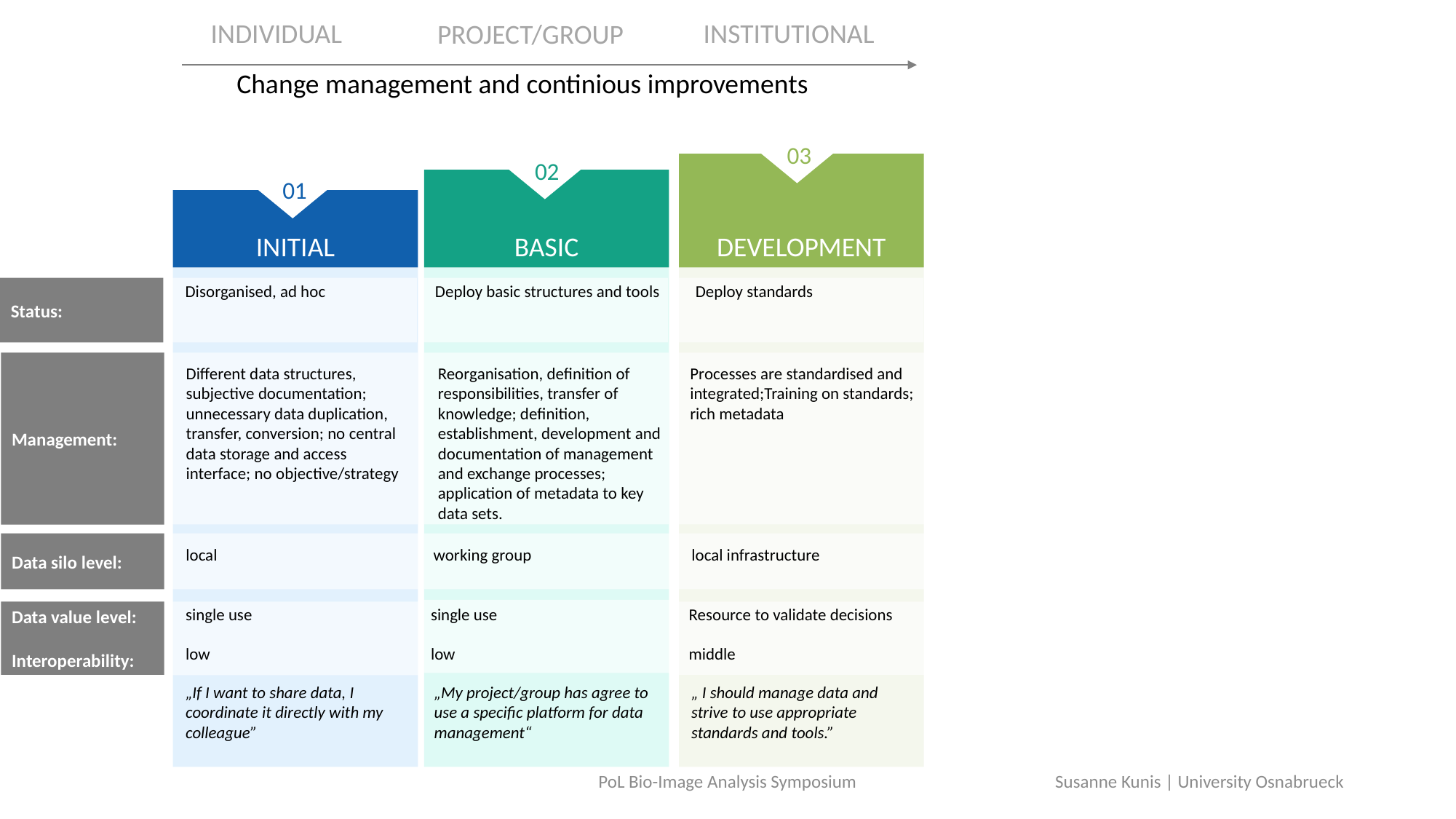

INSTITUTIONAL
INDIVIDUAL
PROJECT/GROUP
Change management and continious improvements

03

02

DEVELOPMENT

01

BASIC

INITIAL

Disorganised, ad hoc
Deploy basic structures and tools
Deploy standards

Status:

Management:

Different data structures, subjective documentation; unnecessary data duplication, transfer, conversion; no central data storage and access interface; no objective/strategy
Reorganisation, definition of responsibilities, transfer of knowledge; definition, establishment, development and documentation of management and exchange processes; application of metadata to key data sets.
Processes are standardised and integrated;Training on standards; rich metadata
Data silo level:

local
working group
local infrastructure
single use
low
single use
low
Resource to validate decisions
middle

Data value level:

Interoperability:

„If I want to share data, I coordinate it directly with my colleague”
„My project/group has agree to use a specific platform for data management“
„ I should manage data and strive to use appropriate standards and tools.”
PoL Bio-Image Analysis Symposium
Susanne Kunis | University Osnabrueck